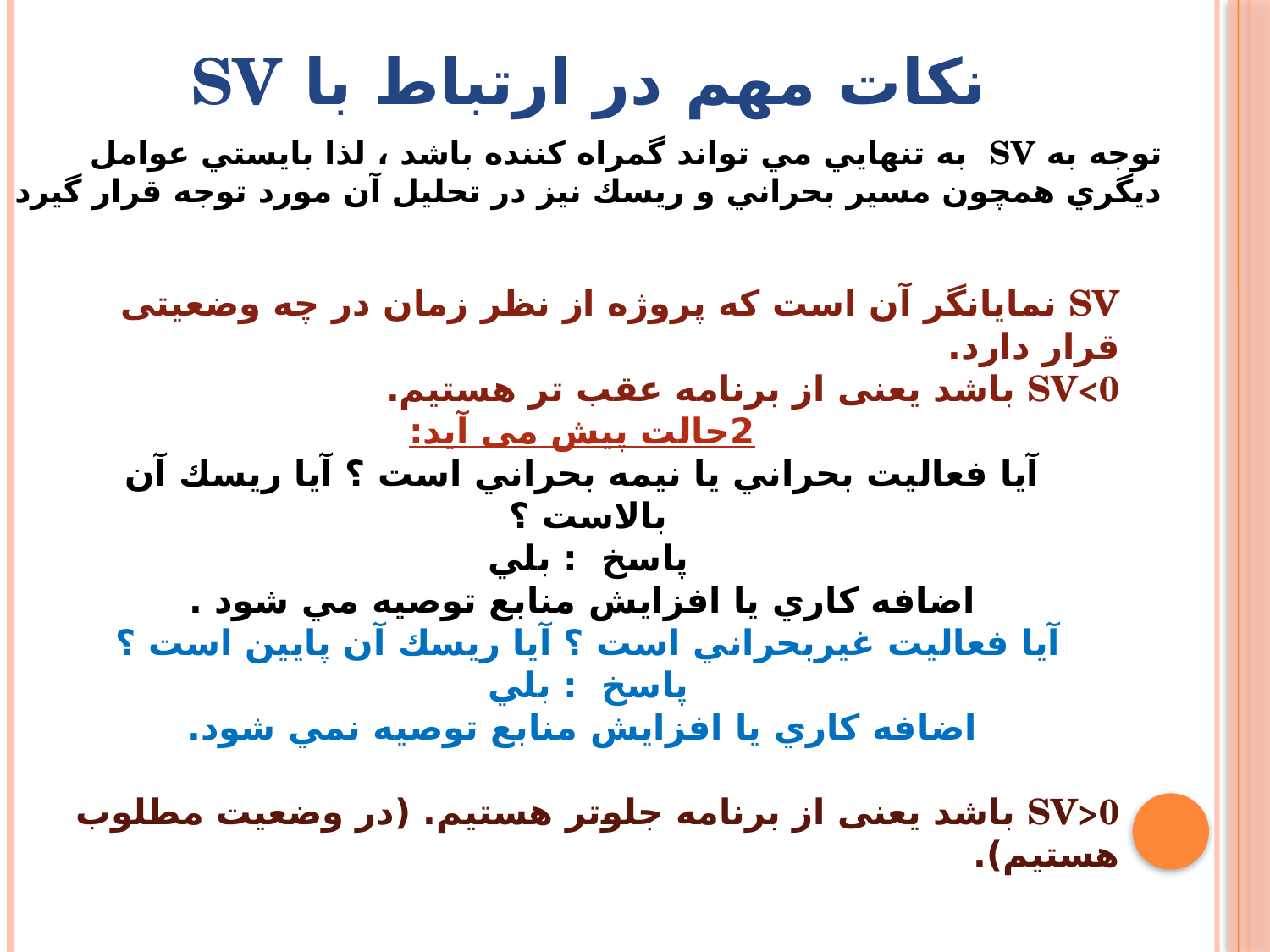

نكات مهم در ارتباط با SV
توجه به SV  به تنهايي مي تواند گمراه كننده باشد ، لذا بايستي عوامل ديگري همچون مسير بحراني و ريسك نيز در تحليل آن مورد توجه قرار گيرد
SV نمایانگر آن است که پروژه از نظر زمان در چه وضعیتی قرار دارد.
SV<0 باشد یعنی از برنامه عقب تر هستیم.
2حالت پیش می آید:
آيا فعاليت بحراني يا نيمه بحراني است ؟ آيا ريسك آن بالاست ؟
پاسخ  : بلي
اضافه كاري يا افزايش منابع توصيه مي شود .
آيا فعاليت غيربحراني است ؟ آيا ريسك آن پايين است ؟
پاسخ  : بلي
اضافه كاري يا افزايش منابع توصيه نمي شود.

SV>0 باشد یعنی از برنامه جلوتر هستیم. (در وضعیت مطلوب هستیم).